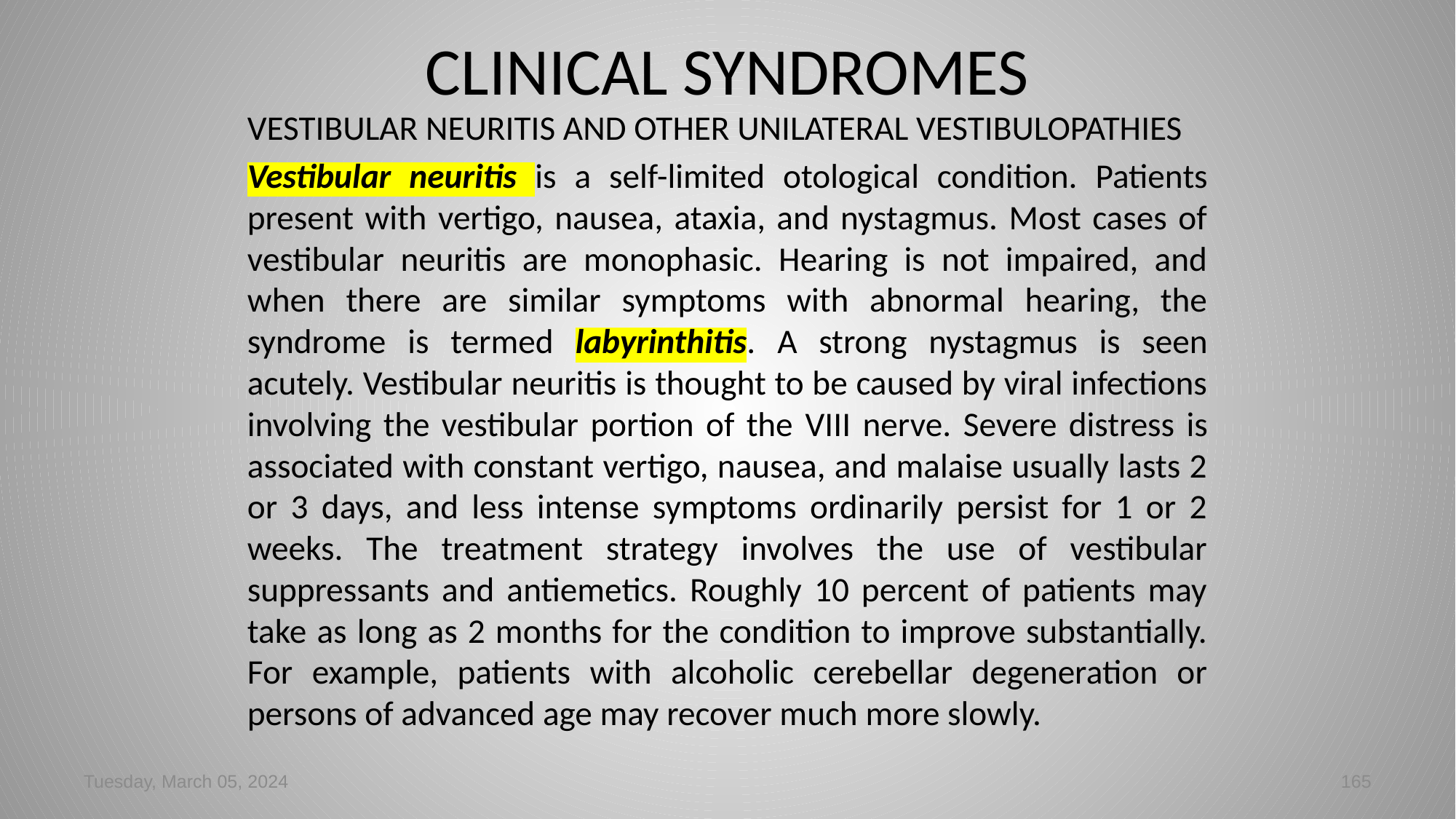

# CLINICAL SYNDROMES
VESTIBULAR NEURITIS AND OTHER UNILATERAL VESTIBULOPATHIES
Vestibular neuritis is a self-limited otological condition. Patients present with vertigo, nausea, ataxia, and nystagmus. Most cases of vestibular neuritis are monophasic. Hearing is not impaired, and when there are similar symptoms with abnormal hearing, the syndrome is termed labyrinthitis. A strong nystagmus is seen acutely. Vestibular neuritis is thought to be caused by viral infections involving the vestibular portion of the VIII nerve. Severe distress is associated with constant vertigo, nausea, and malaise usually lasts 2 or 3 days, and less intense symptoms ordinarily persist for 1 or 2 weeks. The treatment strategy involves the use of vestibular suppressants and antiemetics. Roughly 10 percent of patients may take as long as 2 months for the condition to improve substantially. For example, patients with alcoholic cerebellar degeneration or persons of advanced age may recover much more slowly.
Tuesday, March 05, 2024
165